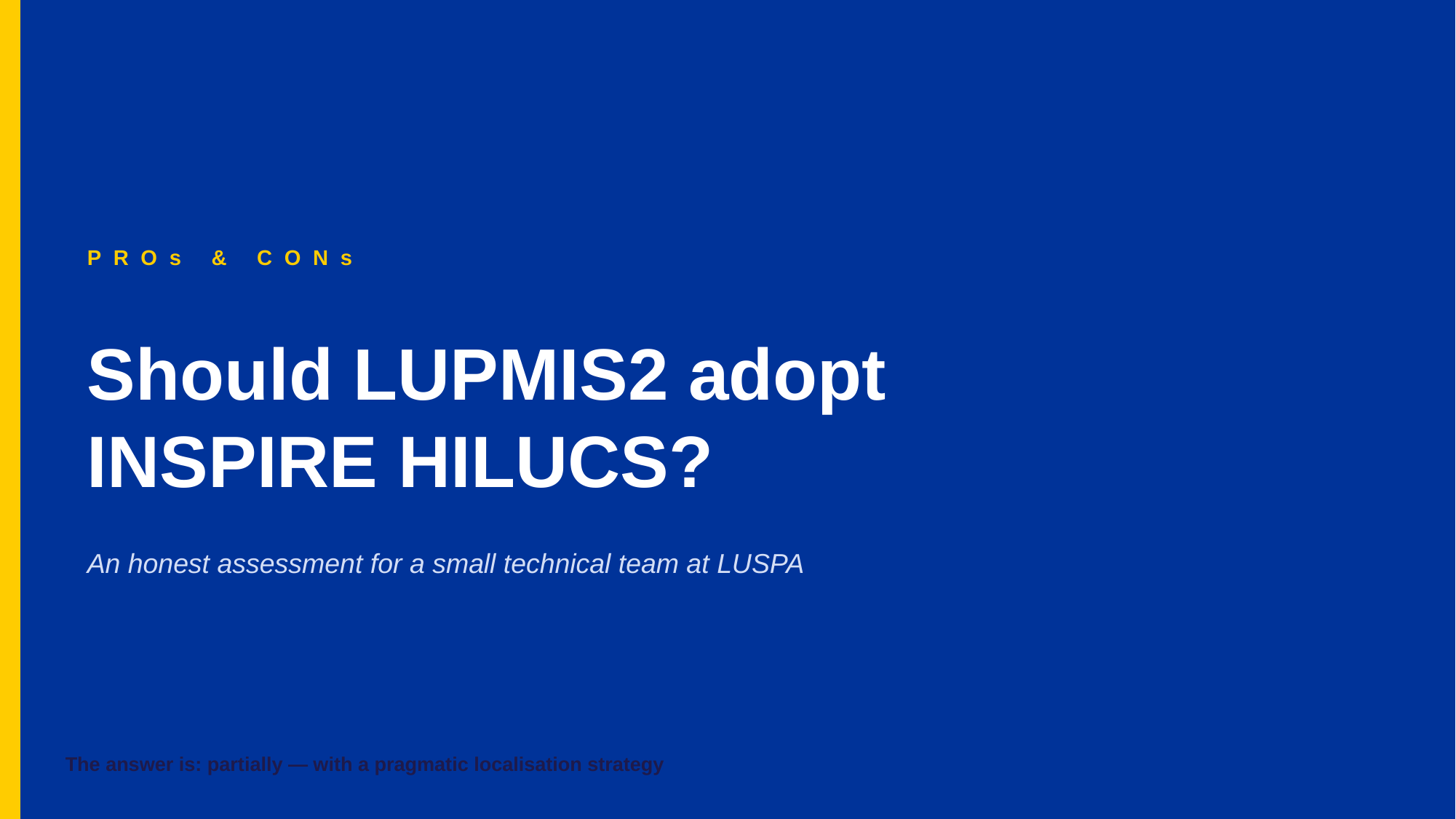

PROs & CONs
Should LUPMIS2 adopt
INSPIRE HILUCS?
An honest assessment for a small technical team at LUSPA
The answer is: partially — with a pragmatic localisation strategy